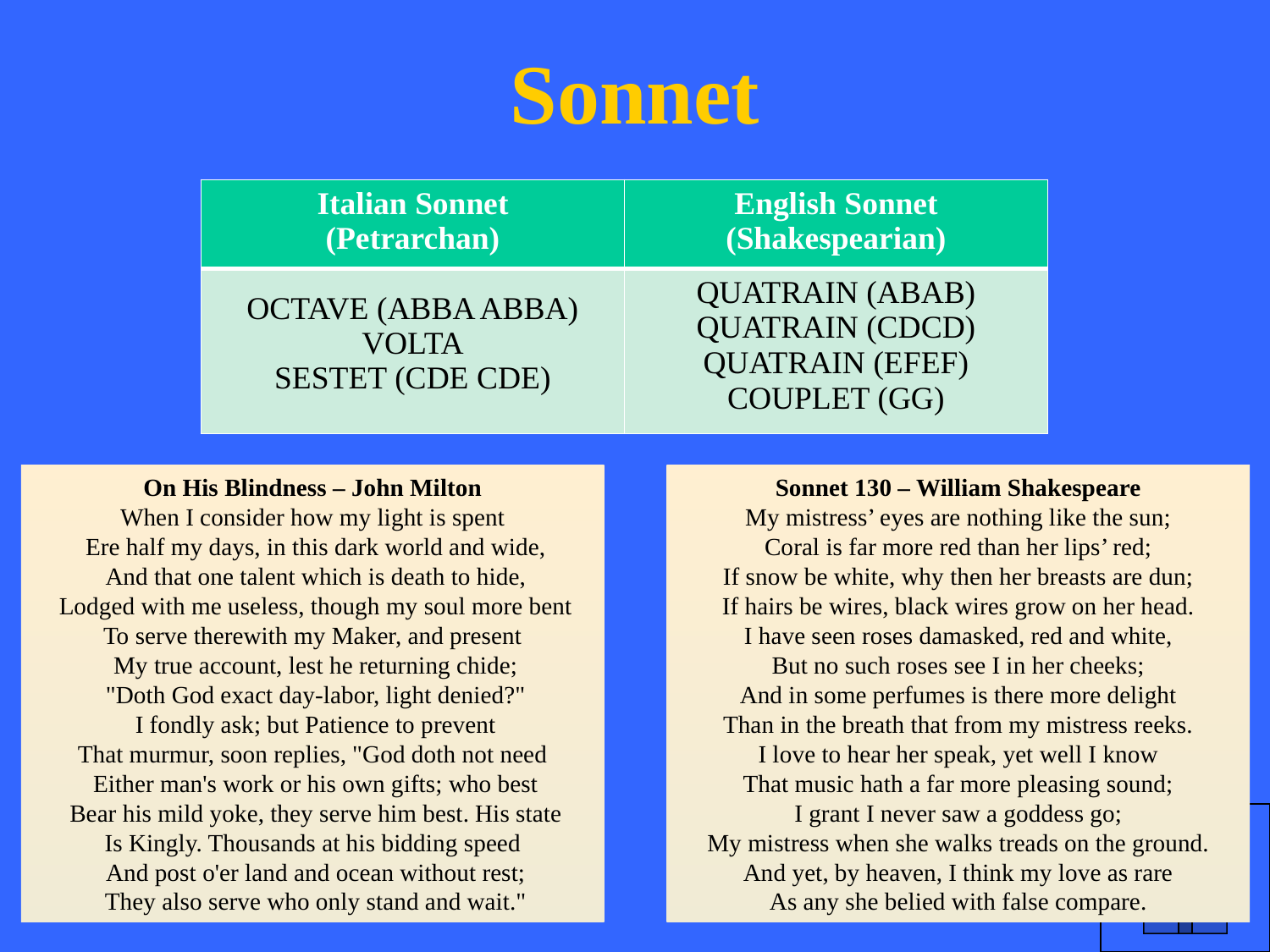

Sonnet

| Italian Sonnet (Petrarchan) | English Sonnet (Shakespearian) |
| --- | --- |
| OCTAVE (ABBA ABBA) VOLTA SESTET (CDE CDE) | QUATRAIN (ABAB) QUATRAIN (CDCD) QUATRAIN (EFEF) COUPLET (GG) |

On His Blindness – John Milton
When I consider how my light is spent
 Ere half my days, in this dark world and wide,
 And that one talent which is death to hide,
 Lodged with me useless, though my soul more bent
To serve therewith my Maker, and present
 My true account, lest he returning chide;
 "Doth God exact day-labor, light denied?"
 I fondly ask; but Patience to prevent
That murmur, soon replies, "God doth not need
 Either man's work or his own gifts; who best
 Bear his mild yoke, they serve him best. His state
Is Kingly. Thousands at his bidding speed
 And post o'er land and ocean without rest;
 They also serve who only stand and wait."
Sonnet 130 – William Shakespeare
My mistress’ eyes are nothing like the sun;
Coral is far more red than her lips’ red;
If snow be white, why then her breasts are dun;
If hairs be wires, black wires grow on her head.
I have seen roses damasked, red and white,
But no such roses see I in her cheeks;
And in some perfumes is there more delight
Than in the breath that from my mistress reeks.
I love to hear her speak, yet well I know
That music hath a far more pleasing sound;
I grant I never saw a goddess go;
My mistress when she walks treads on the ground.
And yet, by heaven, I think my love as rare
As any she belied with false compare.

4